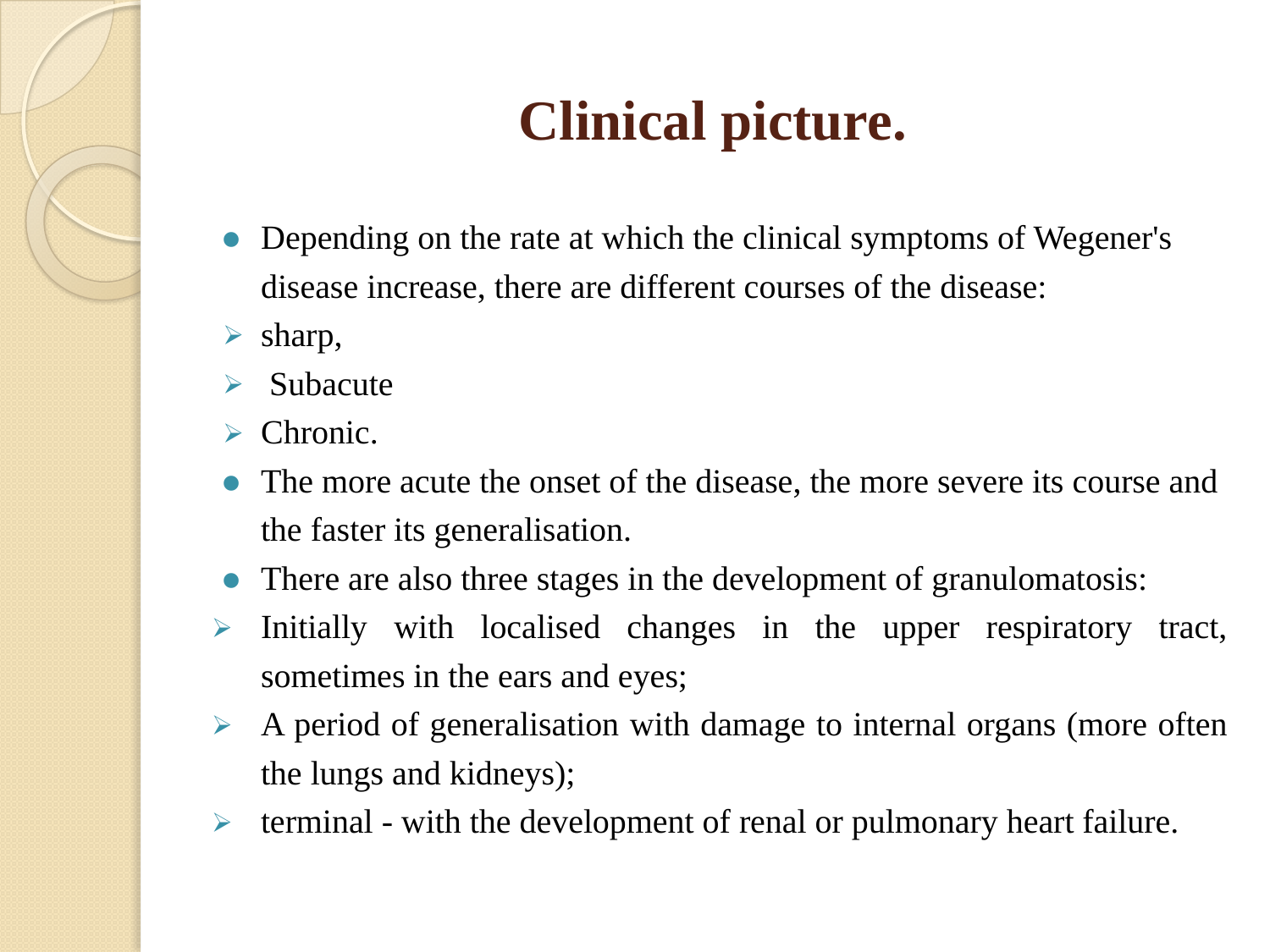

# Clinical picture.
Depending on the rate at which the clinical symptoms of Wegener's disease increase, there are different courses of the disease:
sharp,
 Subacute
Chronic.
The more acute the onset of the disease, the more severe its course and the faster its generalisation.
There are also three stages in the development of granulomatosis:
Initially with localised changes in the upper respiratory tract, sometimes in the ears and eyes;
A period of generalisation with damage to internal organs (more often the lungs and kidneys);
terminal - with the development of renal or pulmonary heart failure.